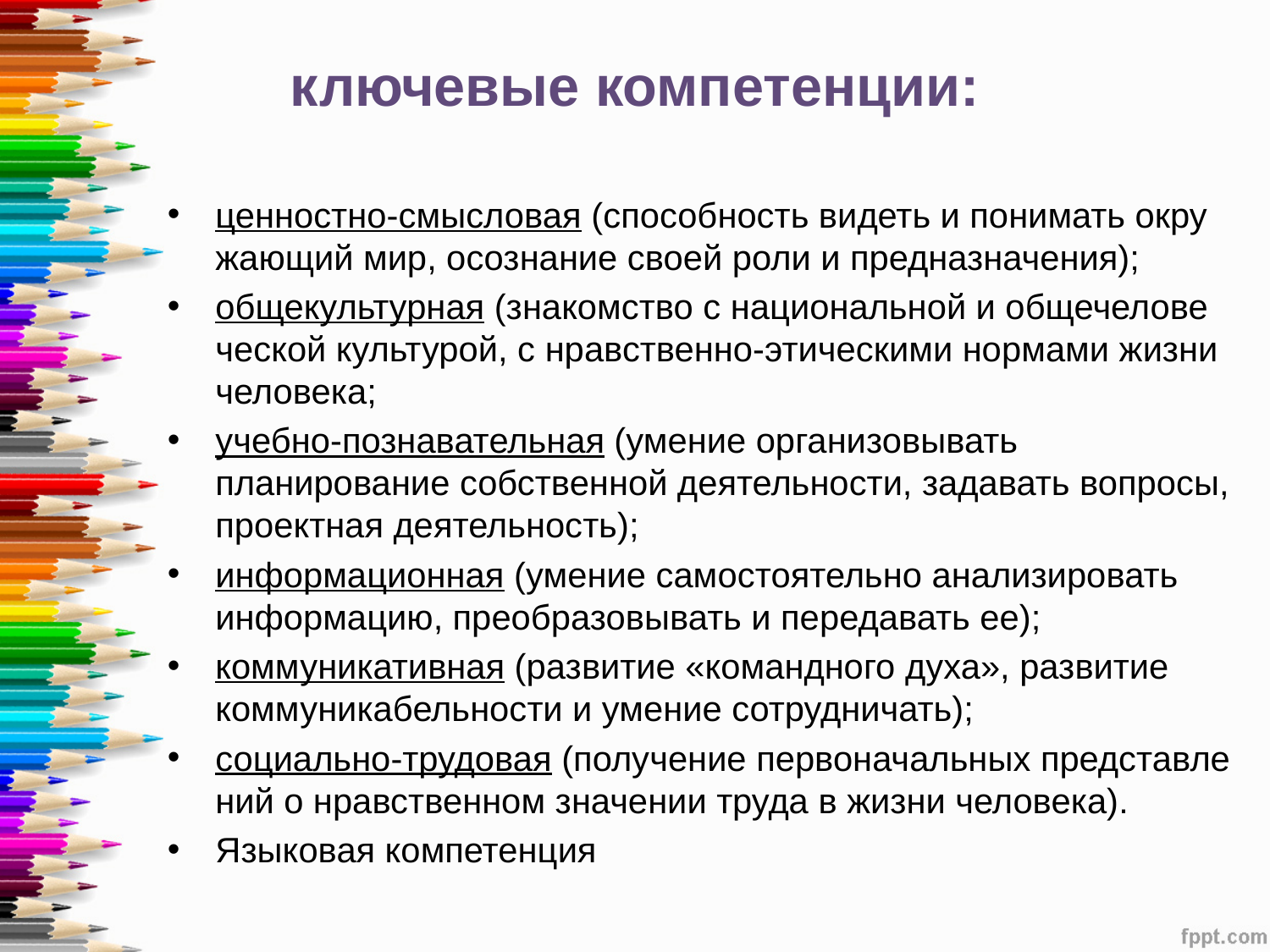

# ключевые компетенции:
ценностно-смысловая (способность видеть и понимать окру­жающий мир, осознание своей роли и предназначения);
общекультурная (знакомство с национальной и общечелове­ческой культурой, с нравственно-этическими нормами жизни че­ловека;
учебно-познавательная (умение организовывать планирование собственной деятельности, задавать вопросы, проектная деятельность);
информационная (умение самостоятельно анализиро­вать информацию, преобразовывать и пе­редавать ее);
коммуникативная (развитие «командного духа», развитие коммуникабельности и умение сотрудничать);
социально-трудовая (получение первоначальных представле­ний о нравственном значении труда в жизни человека).
Языковая компетенция